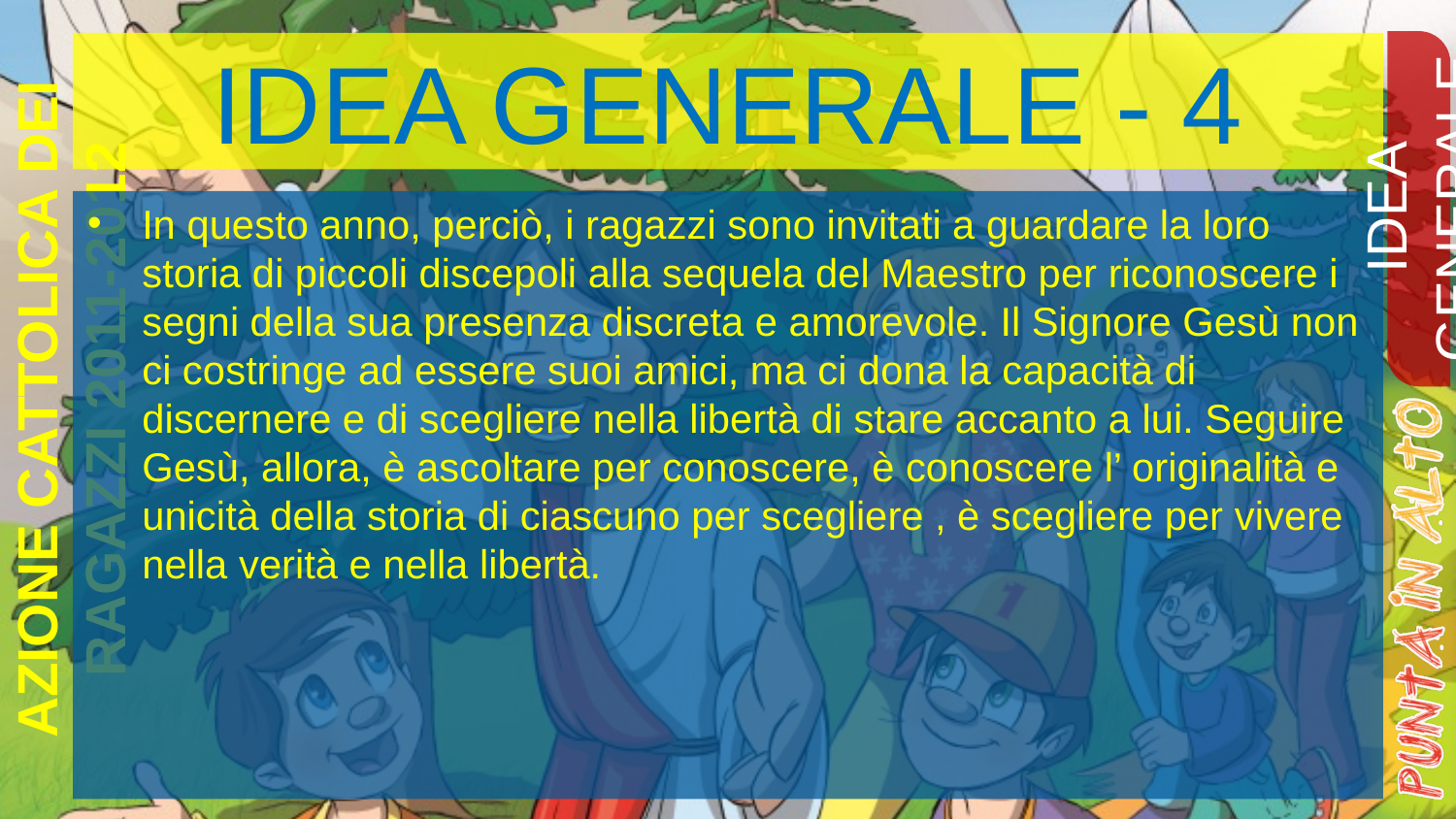

# IDEA GENERALE - 4
IDEA GENERALE
In questo anno, perciò, i ragazzi sono invitati a guardare la loro storia di piccoli discepoli alla sequela del Maestro per riconoscere i segni della sua presenza discreta e amorevole. Il Signore Gesù non ci costringe ad essere suoi amici, ma ci dona la capacità di discernere e di scegliere nella libertà di stare accanto a lui. Seguire Gesù, allora, è ascoltare per conoscere, è conoscere l’ originalità e unicità della storia di ciascuno per scegliere , è scegliere per vivere nella verità e nella libertà.